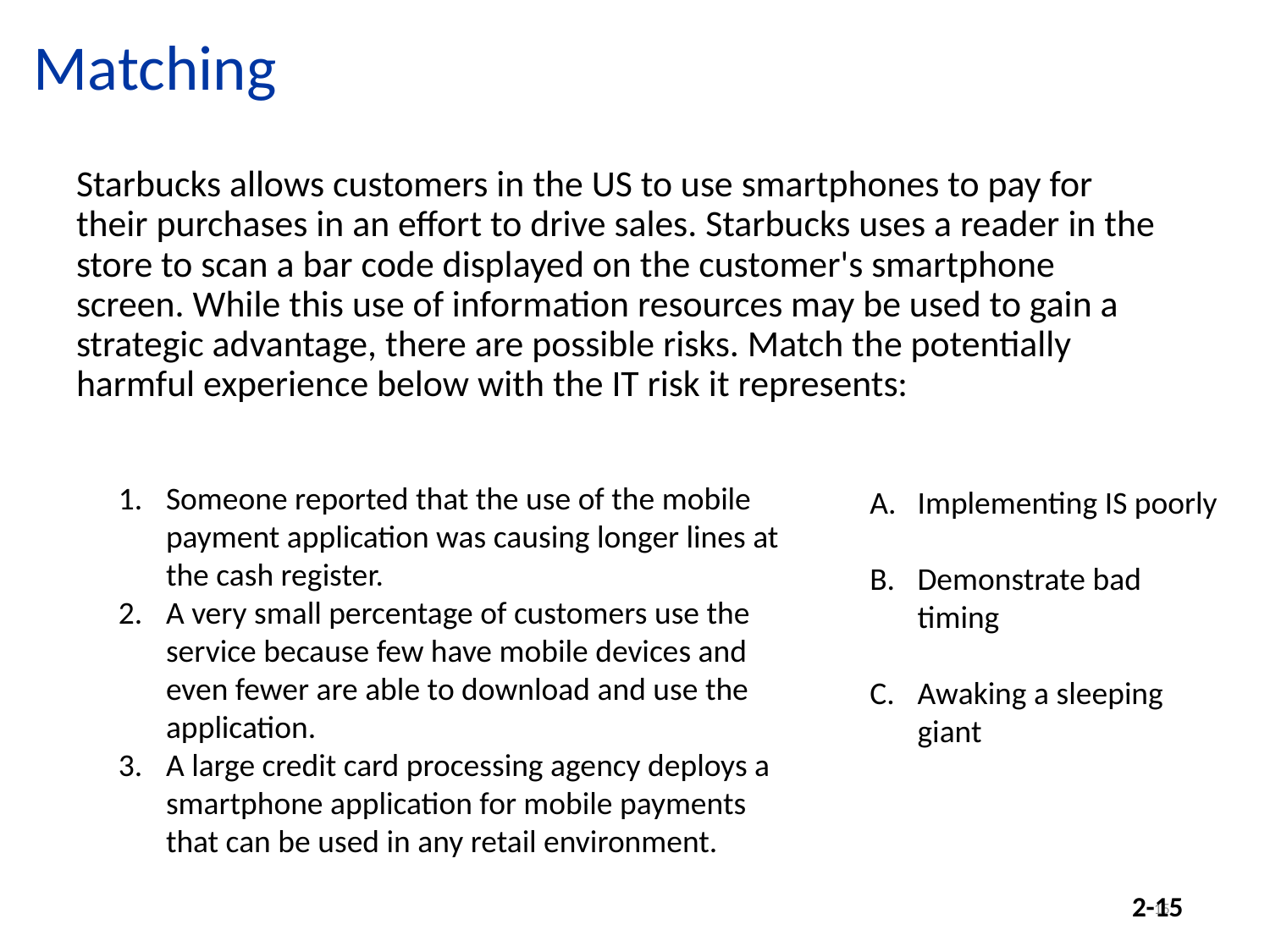

# Matching
Starbucks allows customers in the US to use smartphones to pay for their purchases in an effort to drive sales. Starbucks uses a reader in the store to scan a bar code displayed on the customer's smartphone screen. While this use of information resources may be used to gain a strategic advantage, there are possible risks. Match the potentially harmful experience below with the IT risk it represents:

Someone reported that the use of the mobile payment application was causing longer lines at the cash register.
A very small percentage of customers use the service because few have mobile devices and even fewer are able to download and use the application.
A large credit card processing agency deploys a smartphone application for mobile payments   that can be used in any retail environment.

Implementing IS poorly

Demonstrate bad timing

Awaking a sleeping giant

15